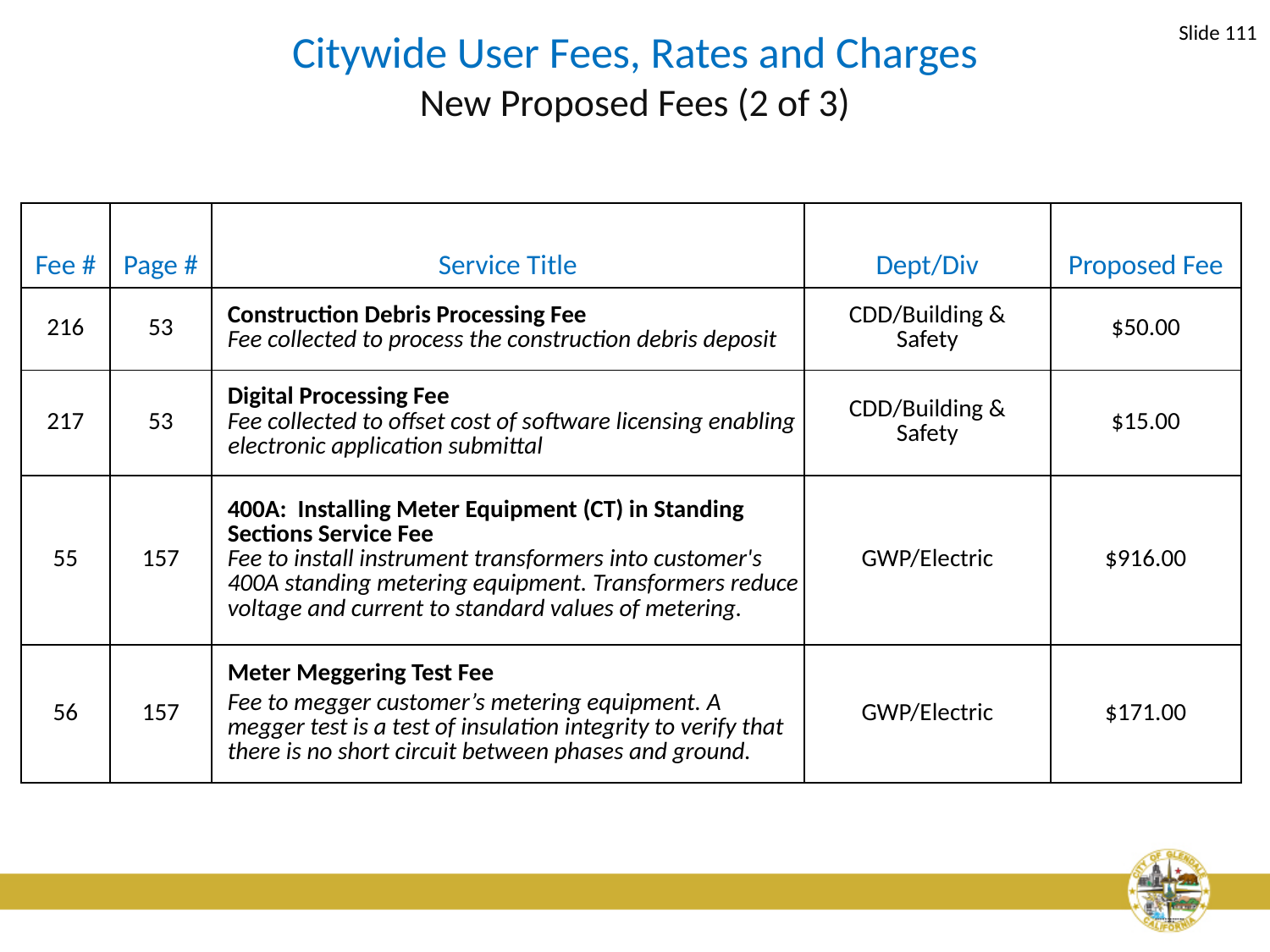

Slide 111
Citywide User Fees, Rates and Charges
New Proposed Fees (2 of 3)
| Fee # | Page # | Service Title | Dept/Div | Proposed Fee |
| --- | --- | --- | --- | --- |
| 216 | 53 | Construction Debris Processing Fee Fee collected to process the construction debris deposit | CDD/Building & Safety | $50.00 |
| 217 | 53 | Digital Processing Fee Fee collected to offset cost of software licensing enabling electronic application submittal | CDD/Building & Safety | $15.00 |
| 55 | 157 | 400A: Installing Meter Equipment (CT) in Standing Sections Service Fee Fee to install instrument transformers into customer's 400A standing metering equipment. Transformers reduce voltage and current to standard values of metering. | GWP/Electric | $916.00 |
| 56 | 157 | Meter Meggering Test Fee Fee to megger customer’s metering equipment. A megger test is a test of insulation integrity to verify that there is no short circuit between phases and ground. | GWP/Electric | $171.00 |